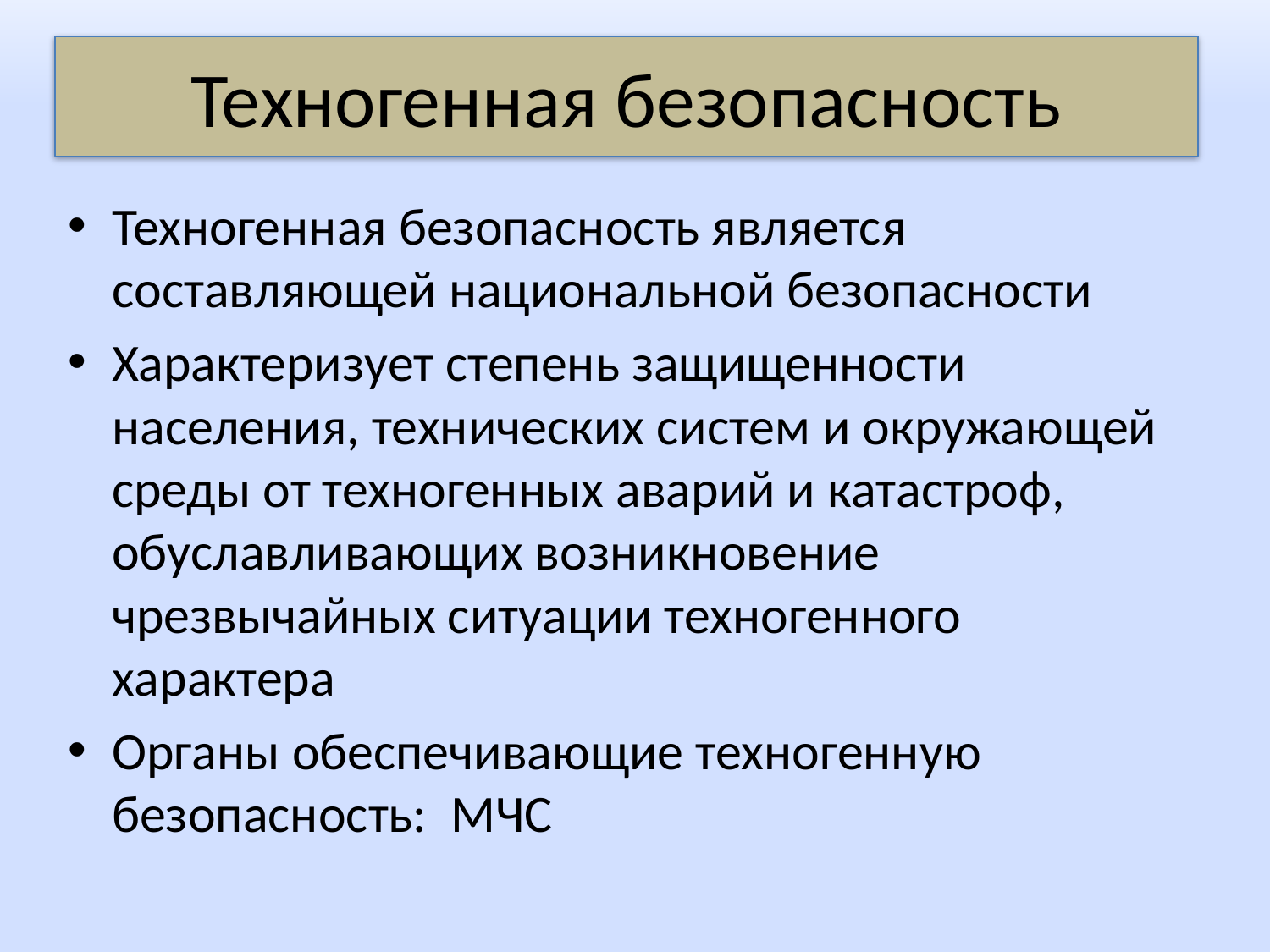

# Техногенная безопасность
Техногенная безопасность является составляющей национальной безопасности
Характеризует степень защищенности населения, технических систем и окружающей среды от техногенных аварий и катастроф, обуславливающих возникновение чрезвычайных ситуации техногенного характера
Органы обеспечивающие техногенную безопасность:  МЧС